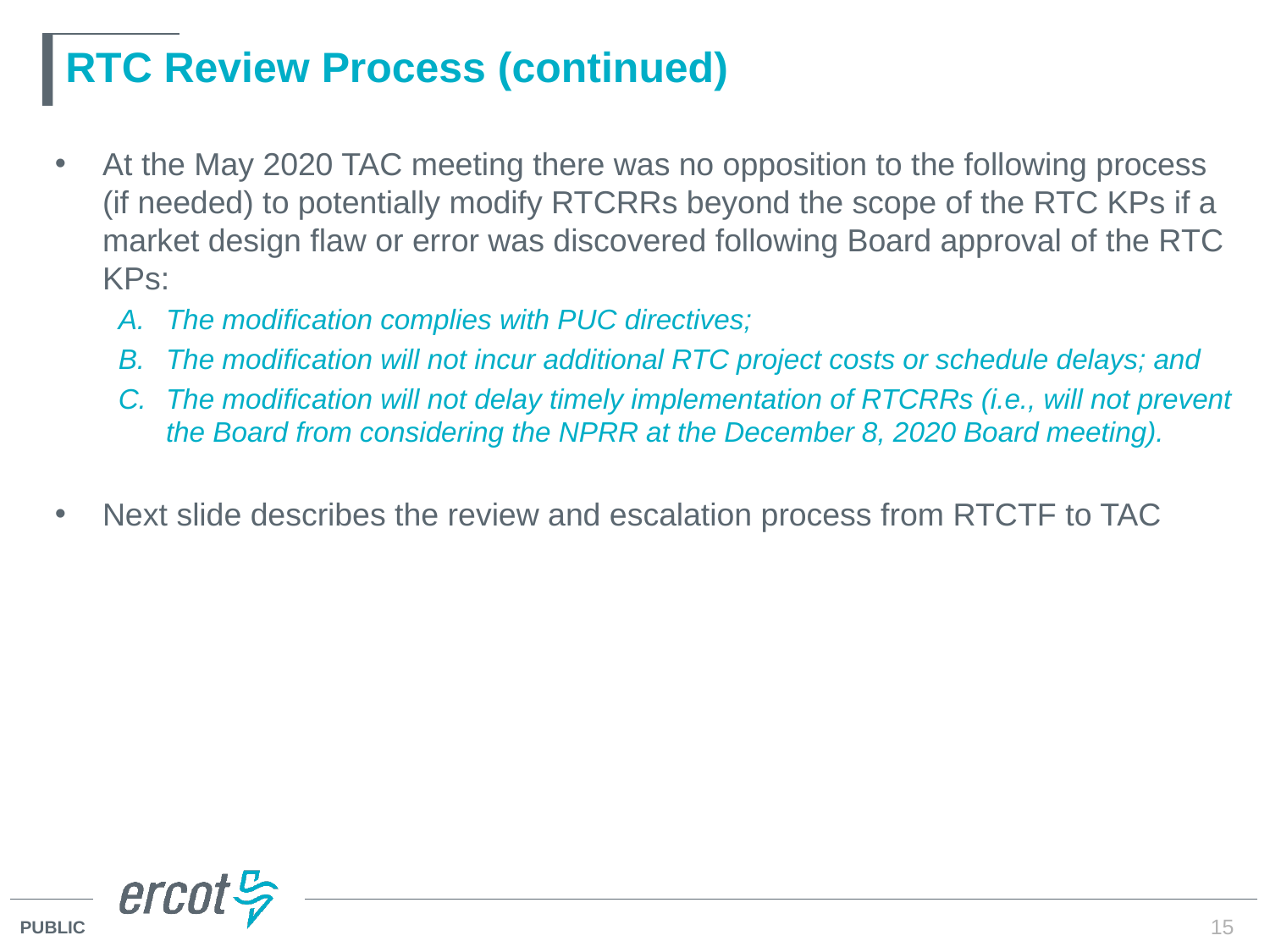

# RTC Review Process (continued)
At the May 2020 TAC meeting there was no opposition to the following process (if needed) to potentially modify RTCRRs beyond the scope of the RTC KPs if a market design flaw or error was discovered following Board approval of the RTC KPs:
The modification complies with PUC directives;
The modification will not incur additional RTC project costs or schedule delays; and
The modification will not delay timely implementation of RTCRRs (i.e., will not prevent the Board from considering the NPRR at the December 8, 2020 Board meeting).

Next slide describes the review and escalation process from RTCTF to TAC
15